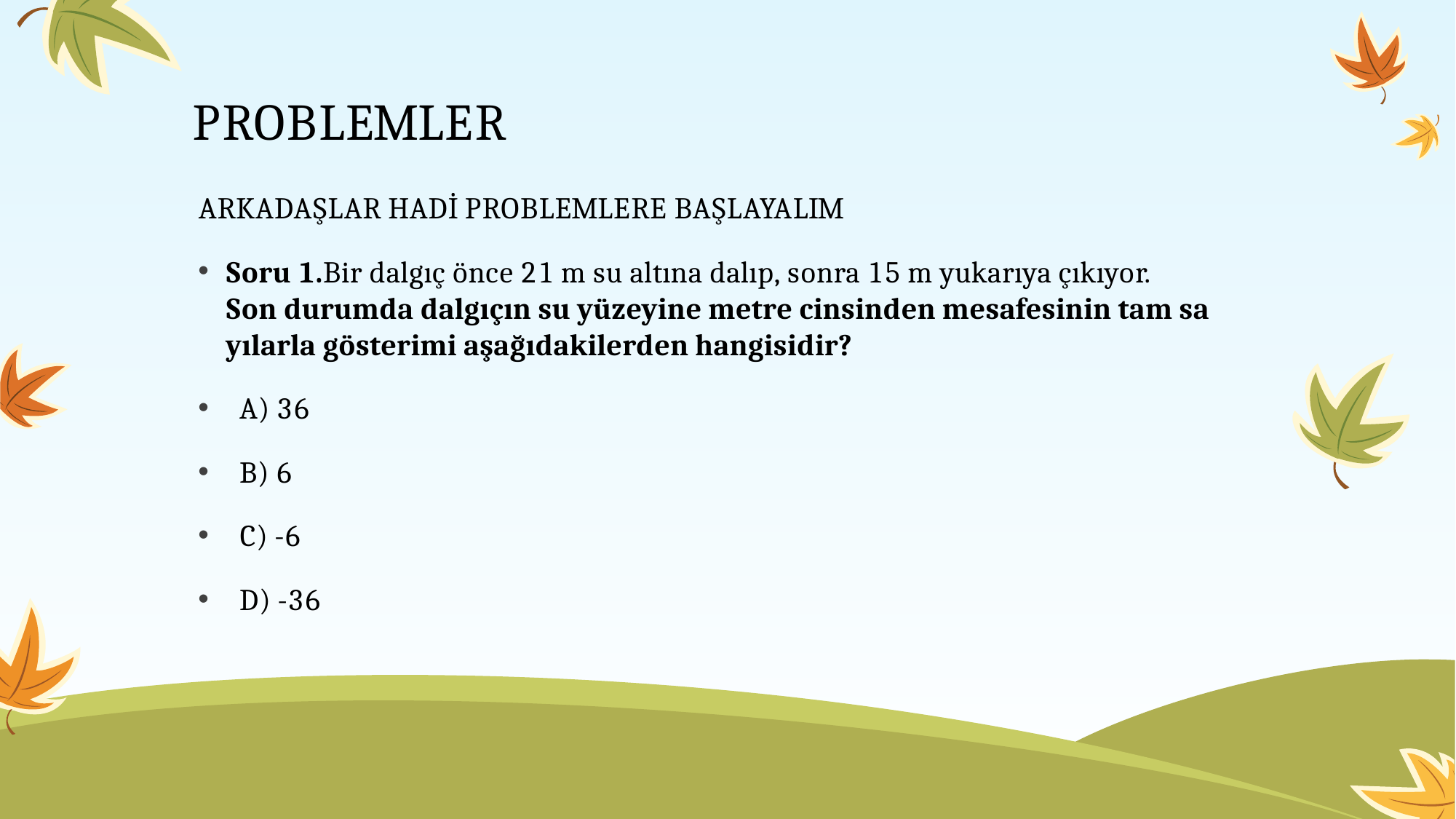

# PROBLEMLER
ARKADAŞLAR HADİ PROBLEMLERE BAŞLAYALIM
Soru 1.Bir dalgıç önce 21 m su altına dalıp, sonra 15 m yukarıya çıkıyor.
Son durumda dalgıçın su yüzeyine metre cinsinden mesafesinin tam sa­yılarla gösterimi aşağıdakilerden hangisidir?
  A) 36
  B) 6
  C) -6
  D) -36